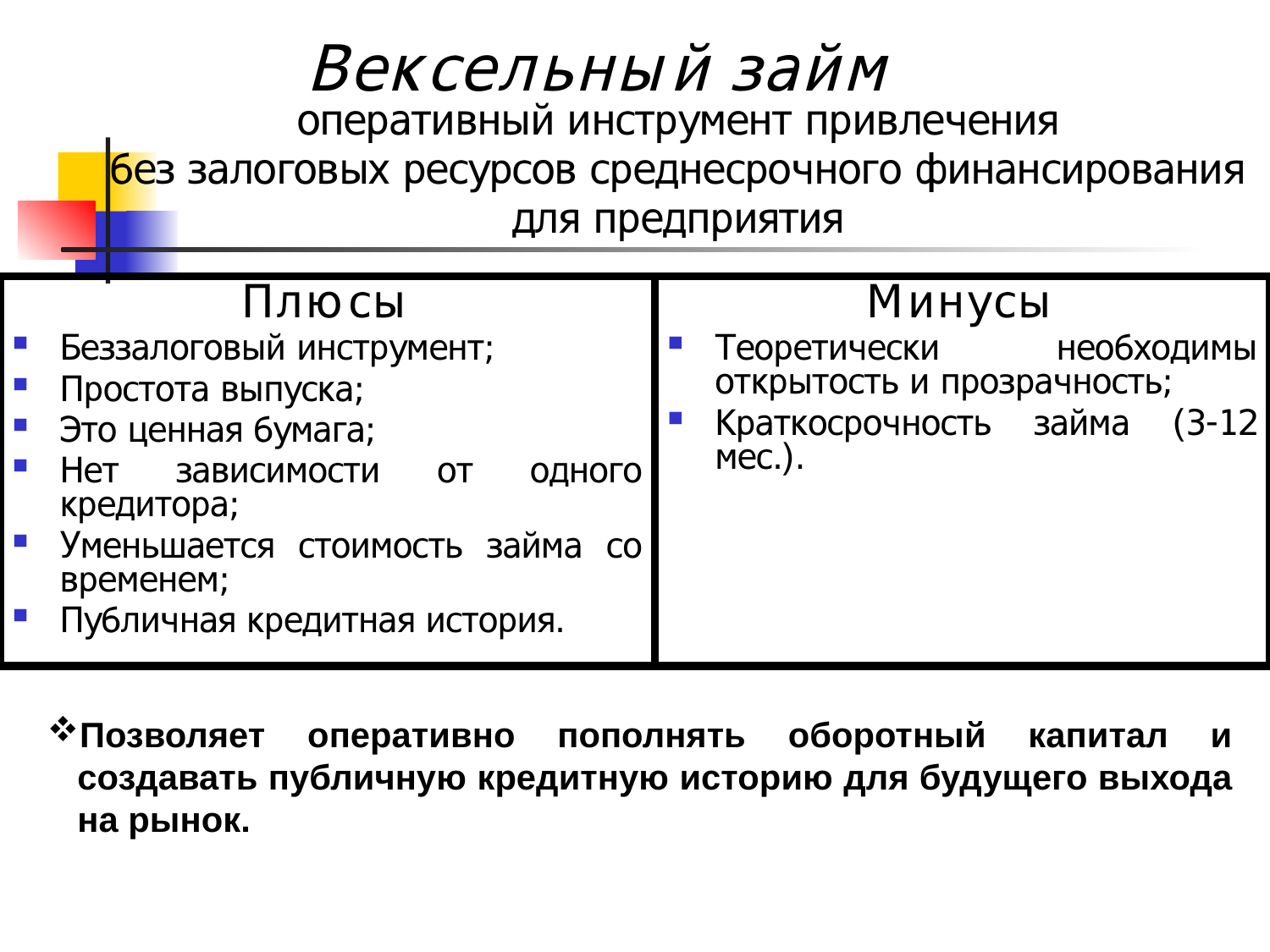

Вексельный займ
оперативный инструмент привлечения
без залоговых ресурсов среднесрочного финансирования
для предприятия
Плюсы
Беззалоговый инструмент;
Простота выпуска;
Это ценная бумага;
Нет зависимости от одного кредитора;
Уменьшается стоимость займа со временем;
Публичная кредитная история.
Минусы
Теоретически необходимы открытость и прозрачность;
Краткосрочность займа (3-12 мес.).

Позволяет оперативно пополнять оборотный капитал и создавать публичную кредитную историю для будущего выхода на рынок.